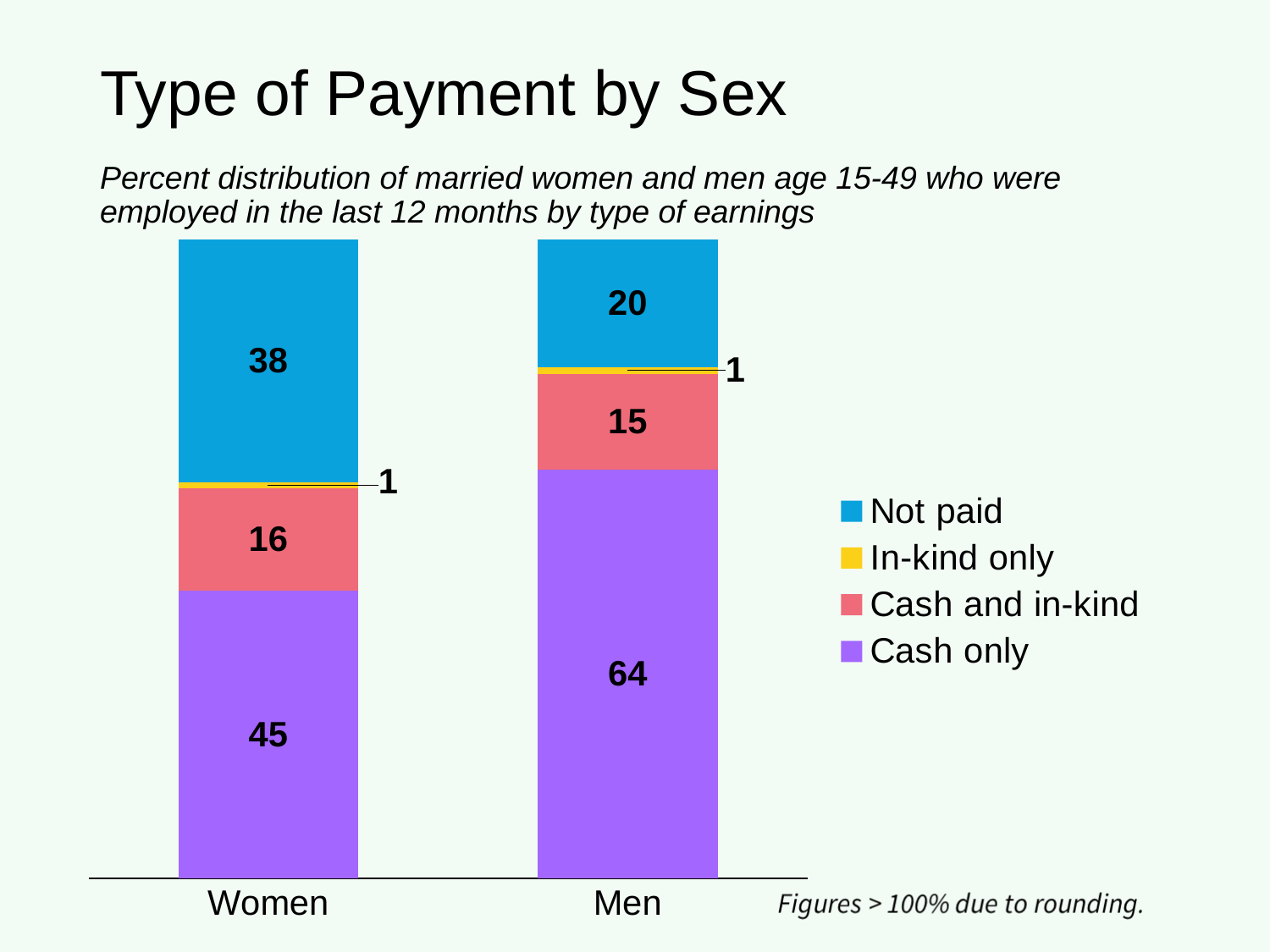

# Type of Payment by Sex
Percent distribution of married women and men age 15-49 who were employed in the last 12 months by type of earnings

### Chart

| Category | Cash only | Cash and in-kind | In-kind only | Not paid |
|---|---|---|---|---|
| Women | 45.0 | 16.0 | 1.0 | 38.0 |
| Men | 64.0 | 15.0 | 1.0 | 20.0 |